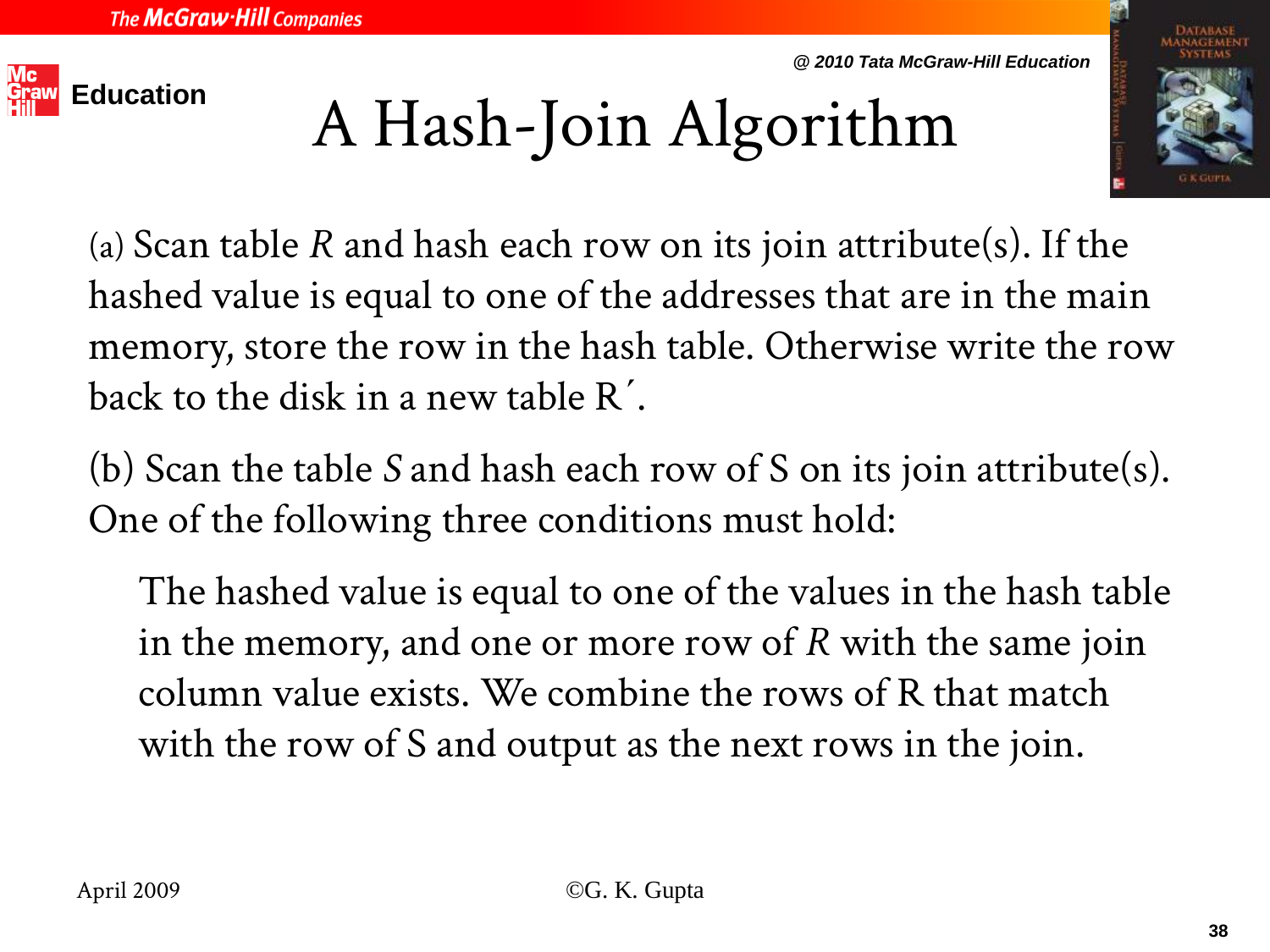

# A Hash-Join Algorithm
(a) Scan table R and hash each row on its join attribute(s). If the hashed value is equal to one of the addresses that are in the main memory, store the row in the hash table. Otherwise write the row back to the disk in a new table R′.
(b) Scan the table S and hash each row of S on its join attribute(s). One of the following three conditions must hold:
The hashed value is equal to one of the values in the hash table in the memory, and one or more row of R with the same join column value exists. We combine the rows of R that match with the row of S and output as the next rows in the join.

April 2009
©G. K. Gupta